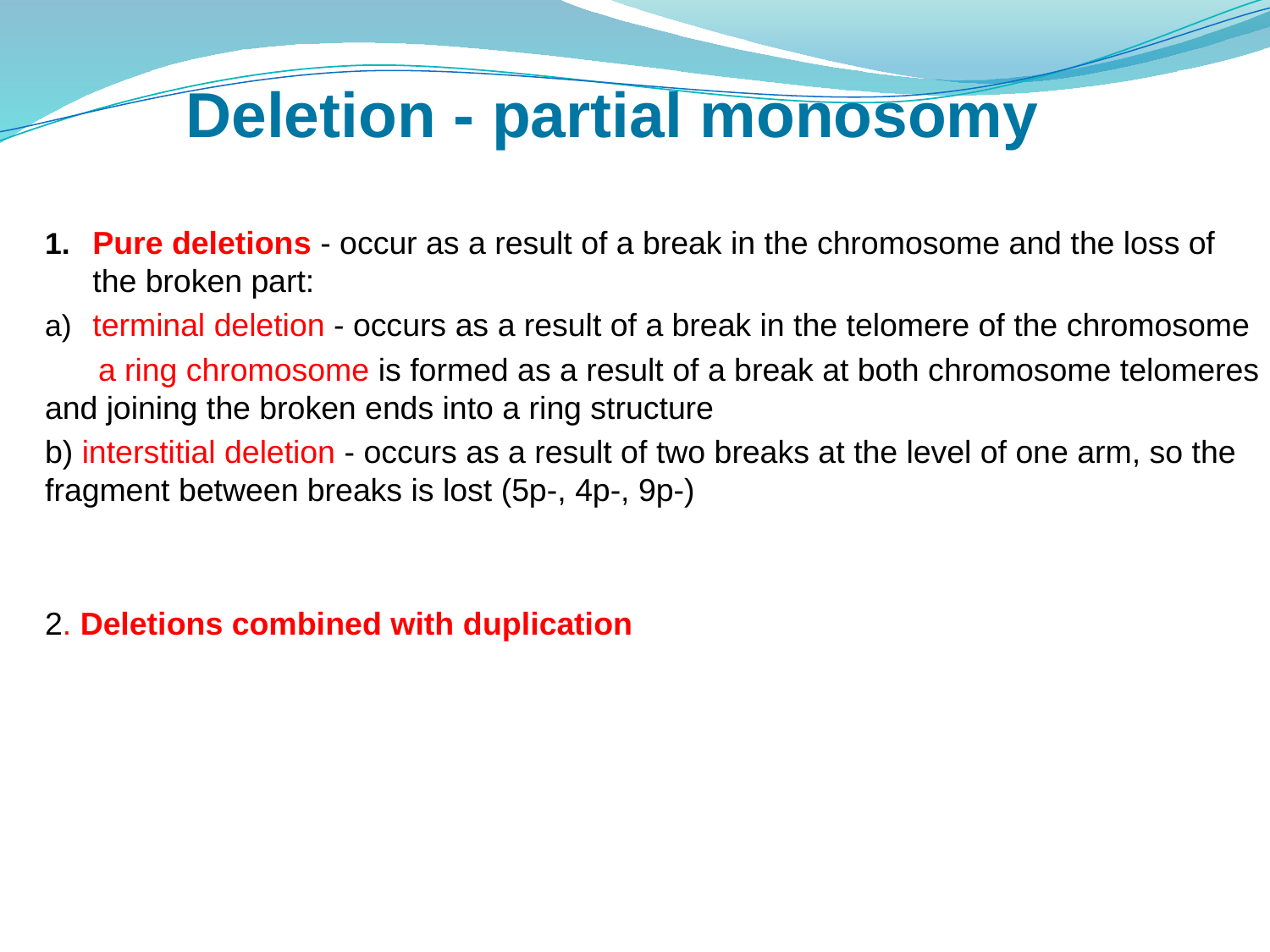

# Deletion - partial monosomy
Pure deletions - occur as a result of a break in the chromosome and the loss of the broken part:
terminal deletion - occurs as a result of a break in the telomere of the chromosome
      a ring chromosome is formed as a result of a break at both chromosome telomeres and joining the broken ends into a ring structure
b) interstitial deletion - occurs as a result of two breaks at the level of one arm, so the fragment between breaks is lost (5p-, 4p-, 9p-)

2. Deletions combined with duplication